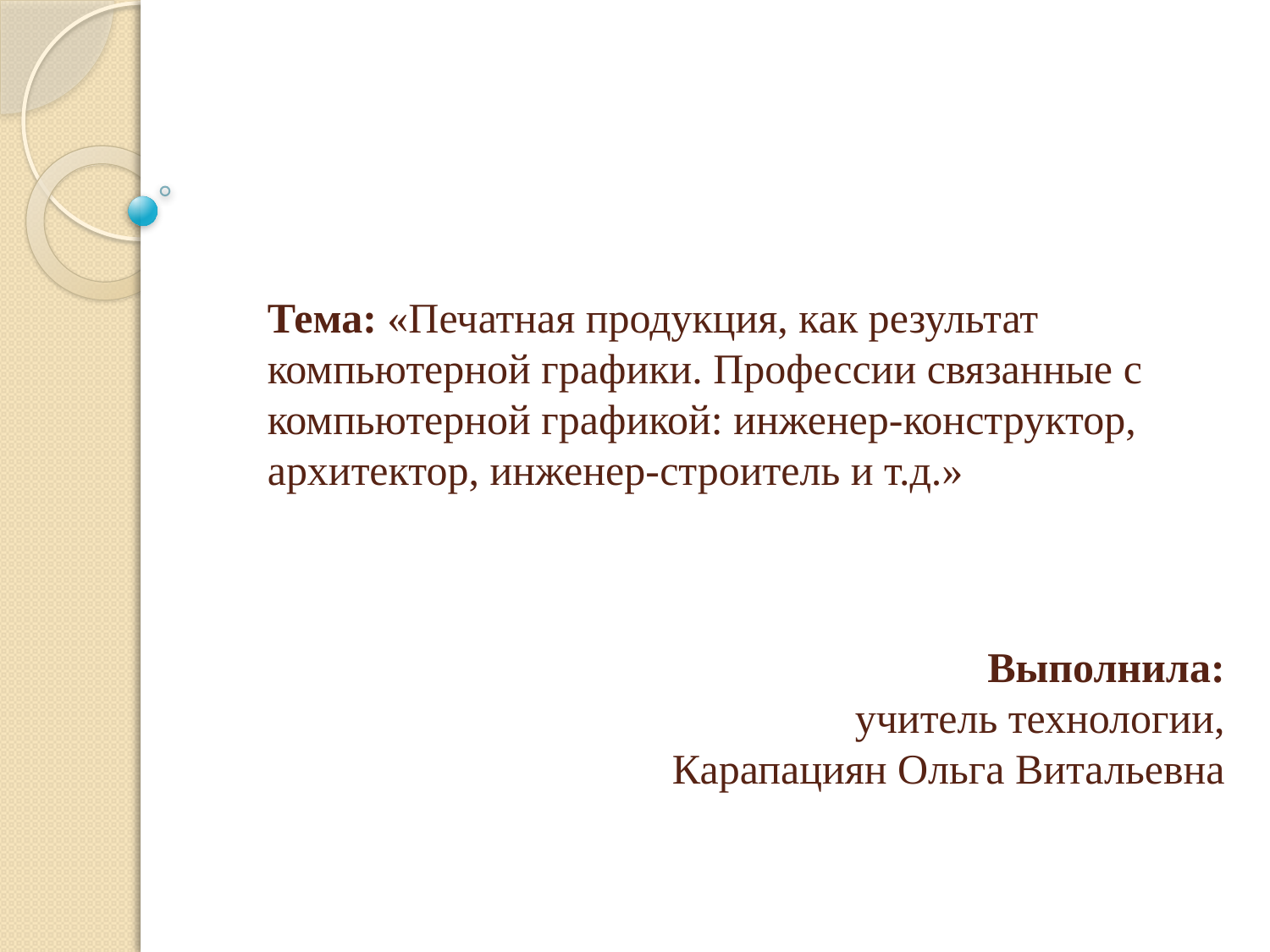

Тема: «Печатная продукция, как результат компьютерной графики. Профессии связанные с компьютерной графикой: инженер-конструктор, архитектор, инженер-строитель и т.д.»
# Выполнила: учитель технологии, Карапациян Ольга Витальевна